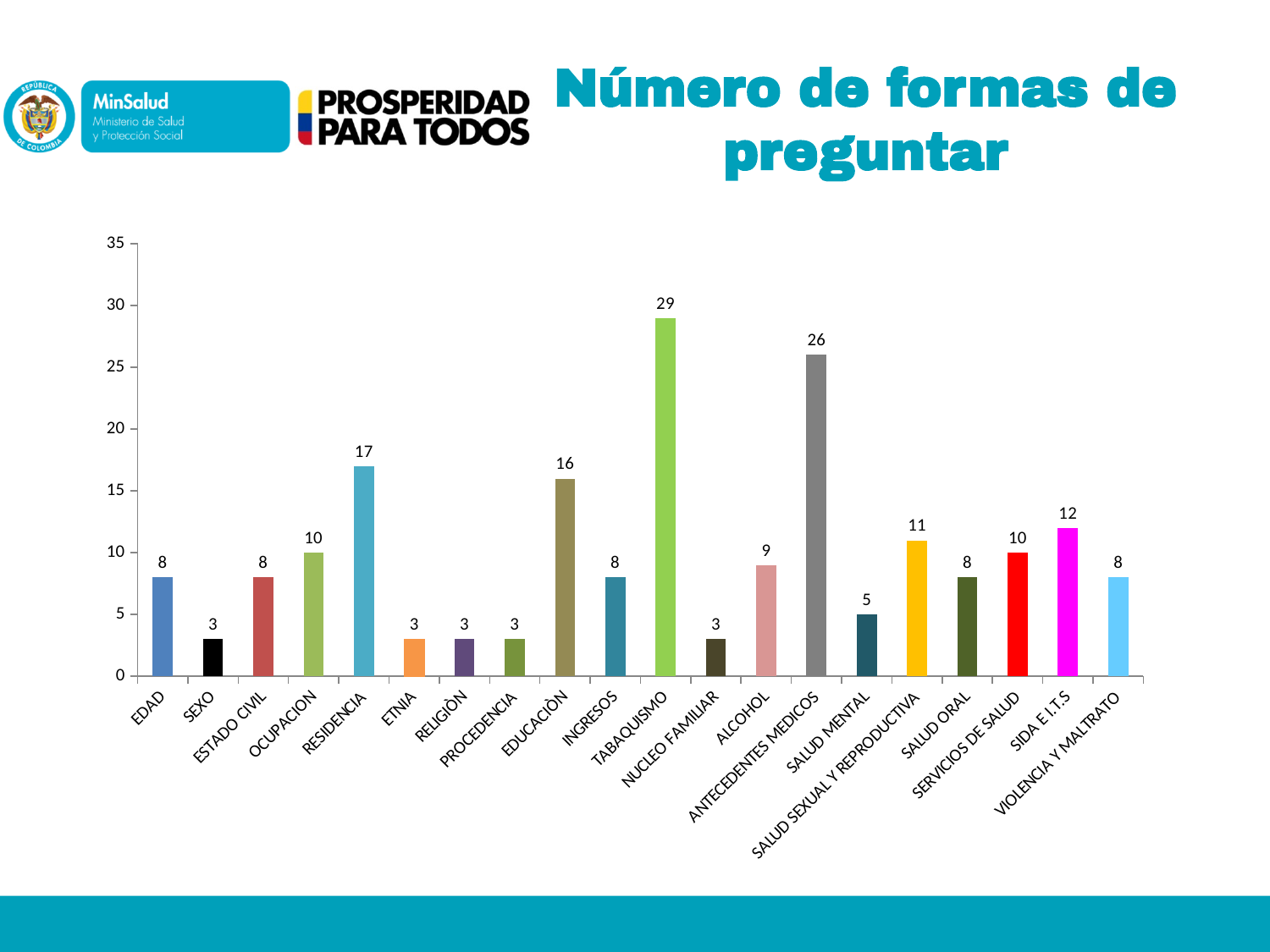

# Número de formas de preguntar

### Chart

| Category |  |
|---|---|
| EDAD | 8.0 |
| SEXO | 3.0 |
| ESTADO CIVIL | 8.0 |
| OCUPACION | 10.0 |
| RESIDENCIA | 17.0 |
| ETNIA | 3.0 |
| RELIGIÒN | 3.0 |
| PROCEDENCIA | 3.0 |
| EDUCACIÒN | 16.0 |
| INGRESOS | 8.0 |
| TABAQUISMO | 29.0 |
| NUCLEO FAMILIAR | 3.0 |
| ALCOHOL | 9.0 |
| ANTECEDENTES MEDICOS | 26.0 |
| SALUD MENTAL | 5.0 |
| SALUD SEXUAL Y REPRODUCTIVA | 11.0 |
| SALUD ORAL | 8.0 |
| SERVICIOS DE SALUD | 10.0 |
| SIDA E I.T.S | 12.0 |
| VIOLENCIA Y MALTRATO | 8.0 |